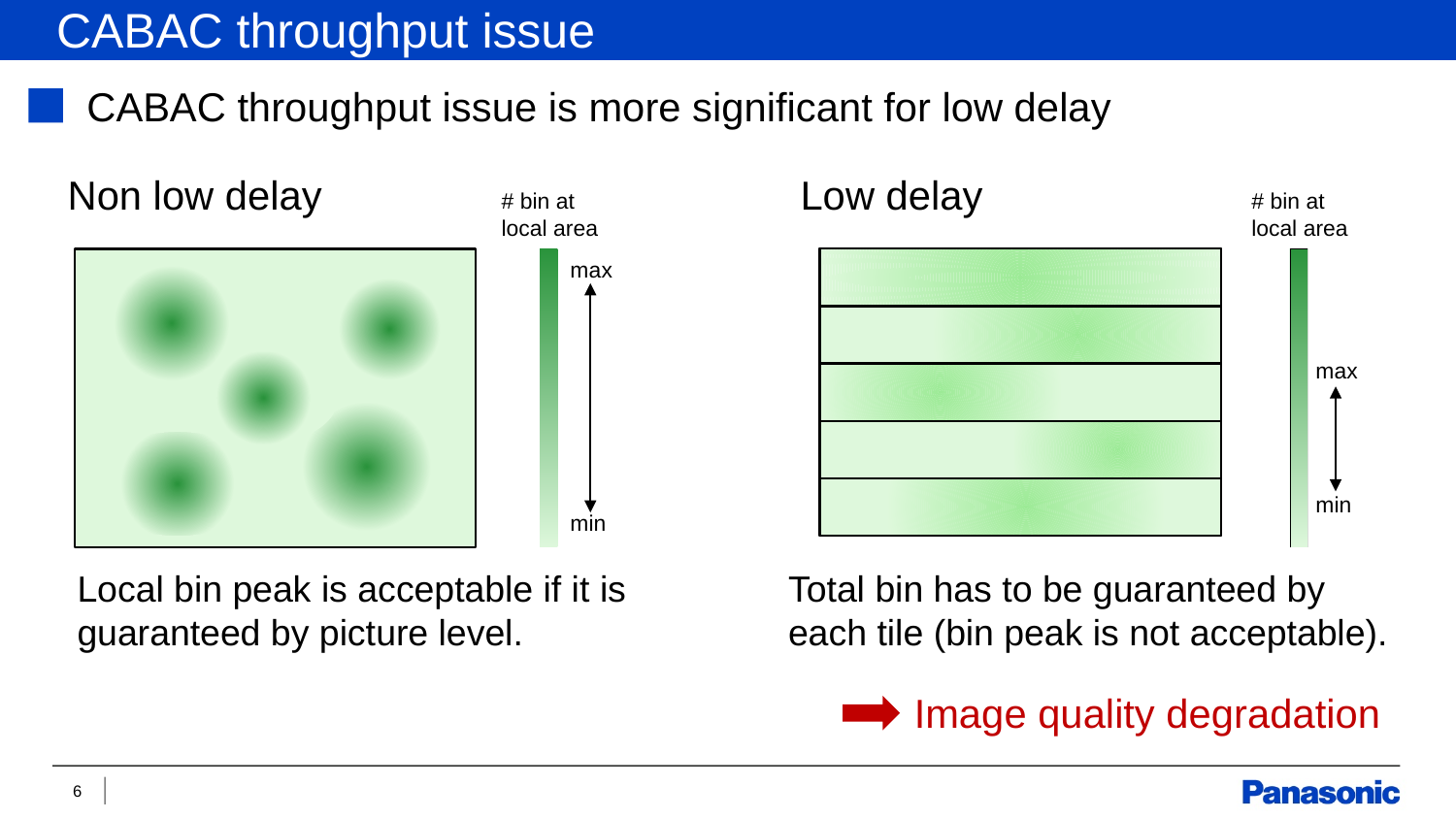

CABAC throughput issue
CABAC throughput issue is more significant for low delay

Non low delay
Low delay
# bin at local area
# bin at local area

max

max
min
min
Local bin peak is acceptable if it is guaranteed by picture level.
Total bin has to be guaranteed by each tile (bin peak is not acceptable).
Image quality degradation